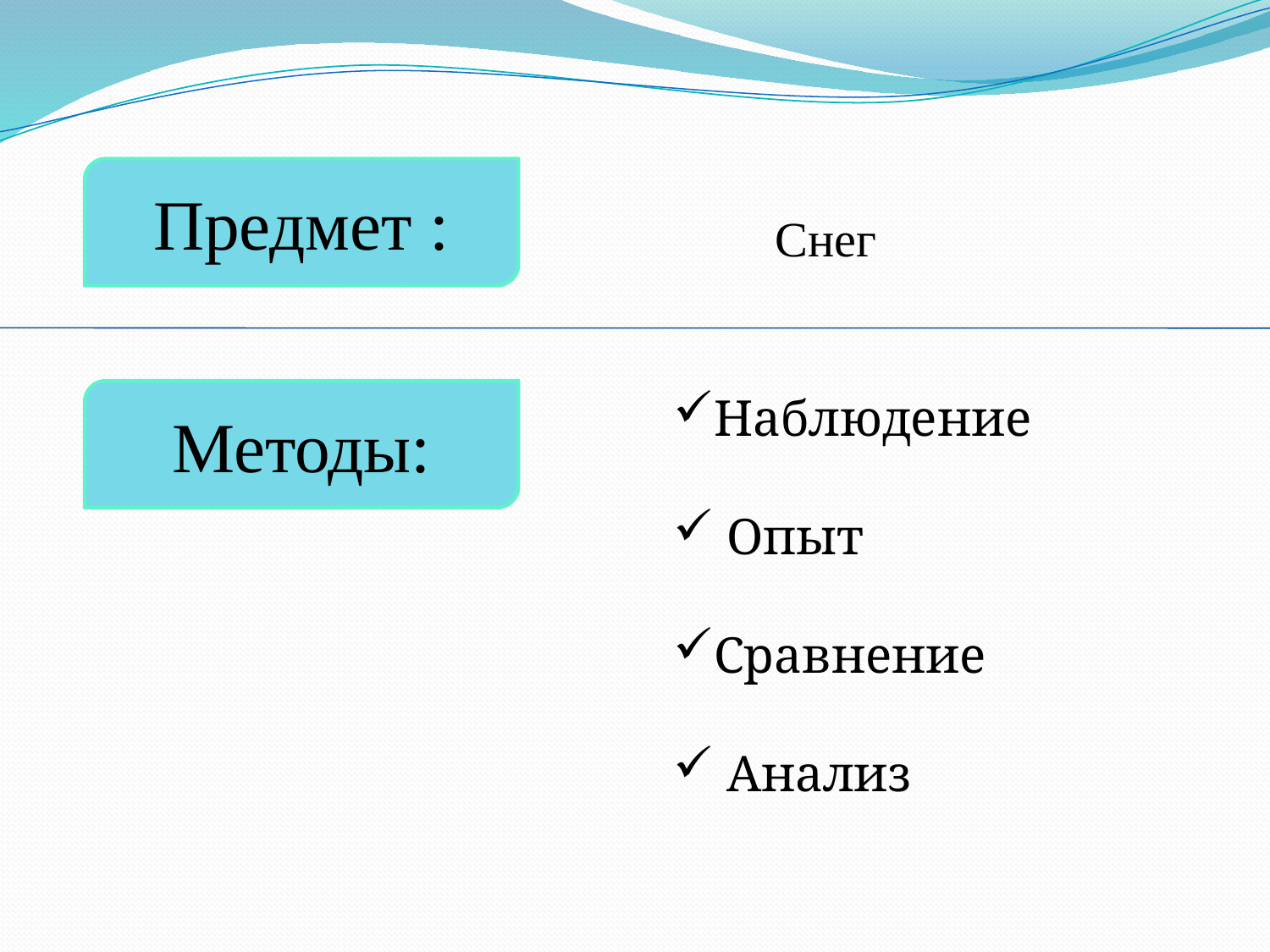

Предмет :
Снег
Методы:
Наблюдение

 Опыт

Сравнение

 Анализ